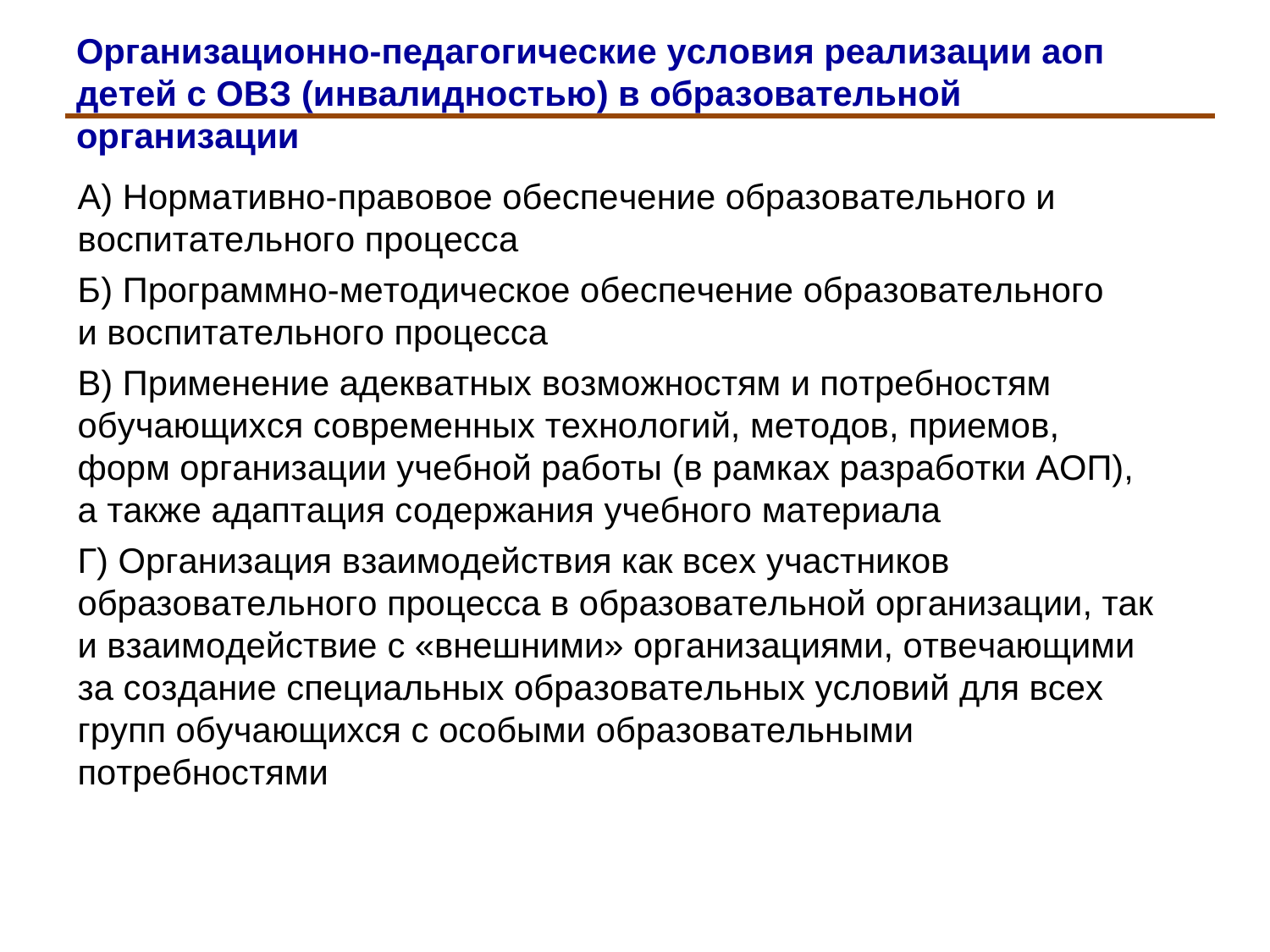

Организационно-педагогические условия реализации аоп
детей с ОВЗ (инвалидностью) в образовательной организации
А) Нормативно-правовое обеспечение образовательного и
воспитательного процесса
Б) Программно-методическое обеспечение образовательного и воспитательного процесса
В) Применение адекватных возможностям и потребностям обучающихся современных технологий, методов, приемов, форм организации учебной работы (в рамках разработки АОП), а также адаптация содержания учебного материала
Г) Организация взаимодействия как всех участников образовательного процесса в образовательной организации, так и взаимодействие с «внешними» организациями, отвечающими за создание специальных образовательных условий для всех групп обучающихся с особыми образовательными потребностями